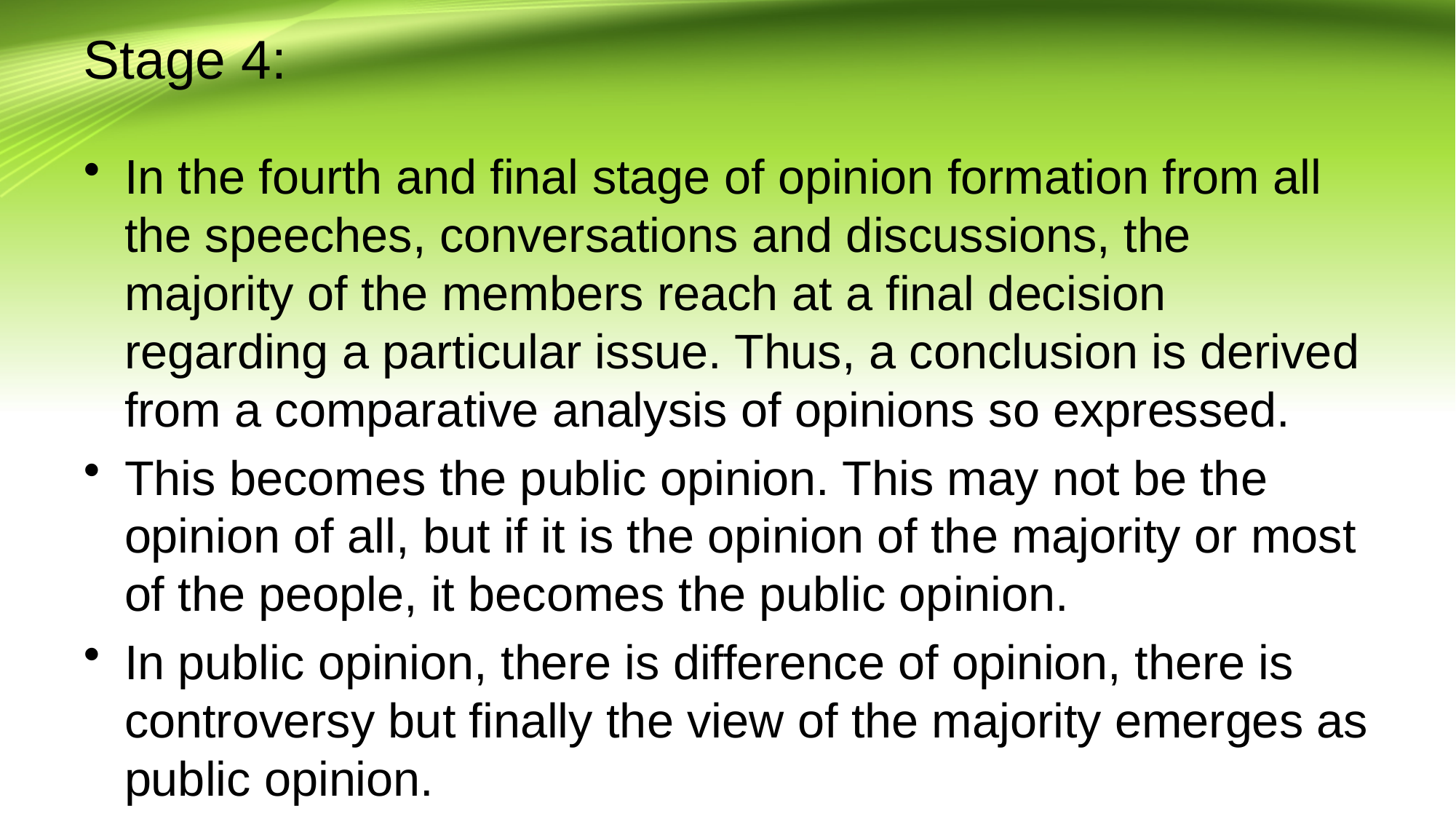

# Stage 4:
In the fourth and final stage of opinion formation from all the speeches, conversations and discussions, the majority of the members reach at a final decision regarding a particular issue. Thus, a conclusion is derived from a comparative analysis of opinions so expressed.
This becomes the public opinion. This may not be the opinion of all, but if it is the opinion of the majority or most of the people, it becomes the public opinion.
In public opinion, there is difference of opinion, there is controversy but finally the view of the majority emerges as public opinion.